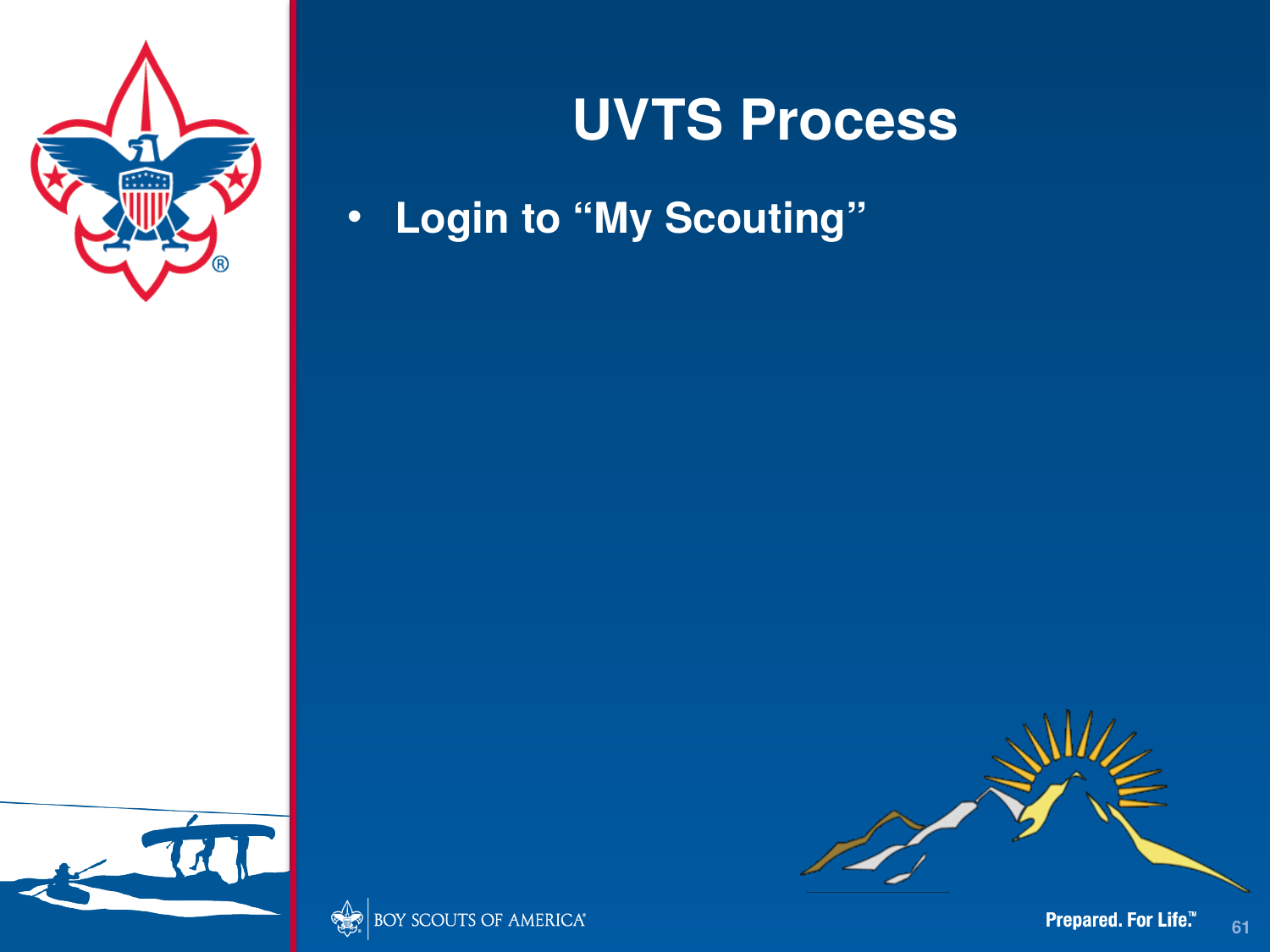

# UVTS Process
Login to “My Scouting”

61